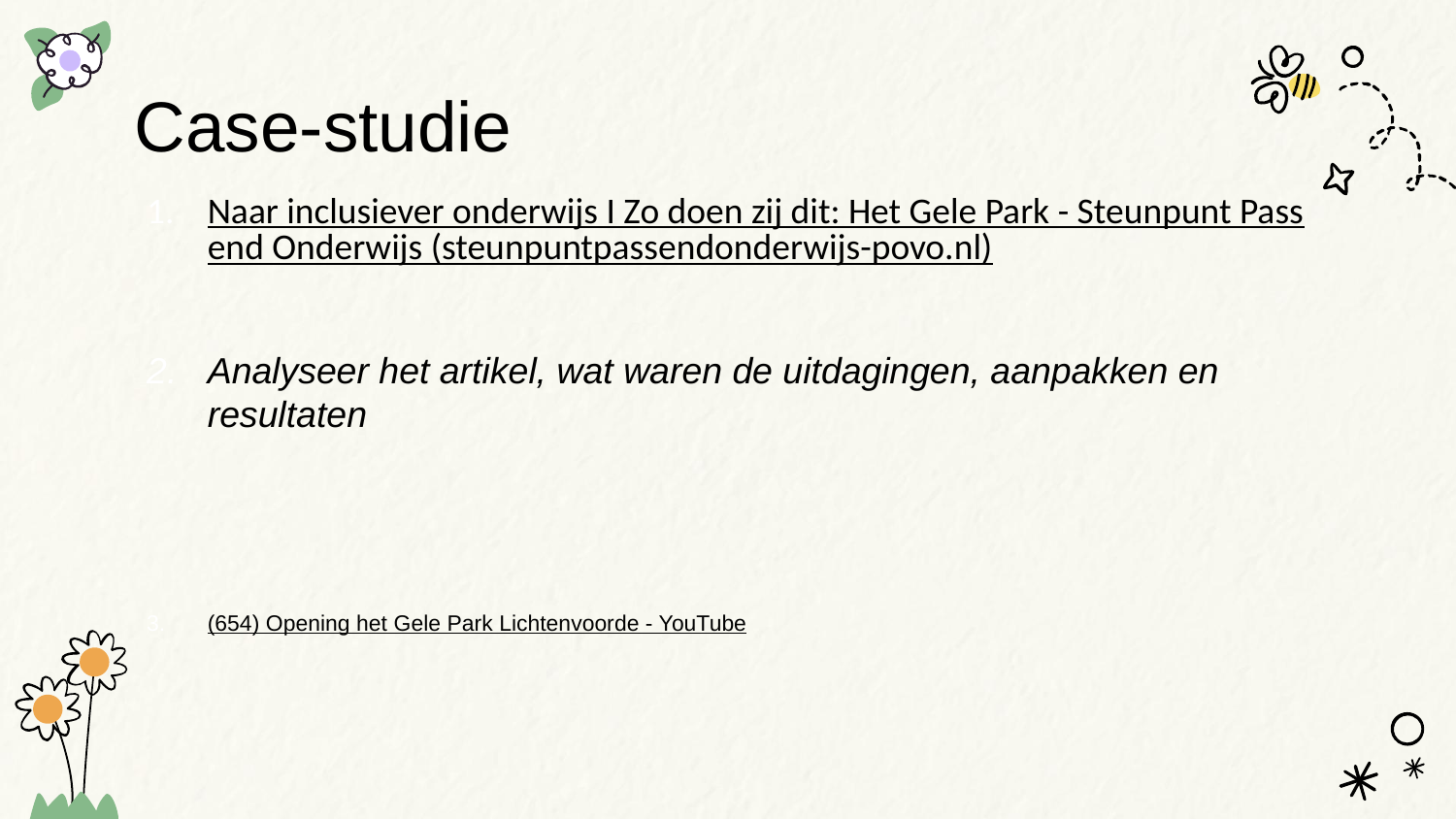

# Case-studie
Naar inclusiever onderwijs I Zo doen zij dit: Het Gele Park - Steunpunt Passend Onderwijs (steunpuntpassendonderwijs-povo.nl)

Analyseer het artikel, wat waren de uitdagingen, aanpakken en resultaten

(654) Opening het Gele Park Lichtenvoorde - YouTube